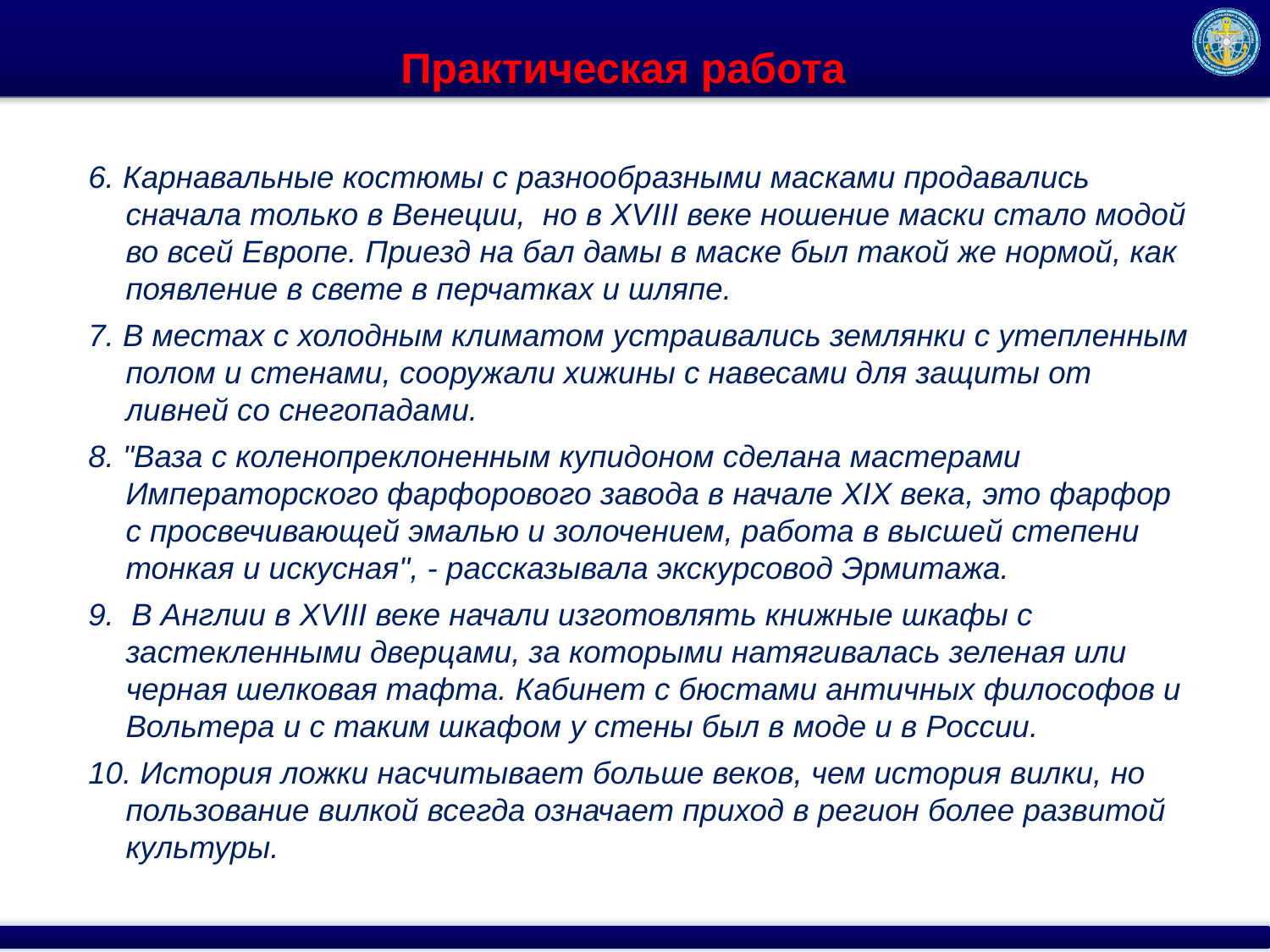

# Практическая работа
6. Карнавальные костюмы с разнообразными масками продавались сначала только в Венеции,  но в XVIII веке ношение маски стало модой во всей Европе. Приезд на бал дамы в маске был такой же нормой, как появление в свете в перчатках и шляпе.
7. В местах с холодным климатом устраивались землянки с утепленным полом и стенами, сооружали хижины с навесами для защиты от ливней со снегопадами.
8. "Ваза с коленопреклоненным купидоном сделана мастерами Императорского фарфорового завода в начале XIX века, это фарфор с просвечивающей эмалью и золочением, работа в высшей степени тонкая и искусная", - рассказывала экскурсовод Эрмитажа.
9.  В Англии в XVIII веке начали изготовлять книжные шкафы с застекленными дверцами, за которыми натягивалась зеленая или черная шелковая тафта. Кабинет с бюстами античных философов и Вольтера и с таким шкафом у стены был в моде и в России.
10. История ложки насчитывает больше веков, чем история вилки, но пользование вилкой всегда означает приход в регион более развитой культуры.